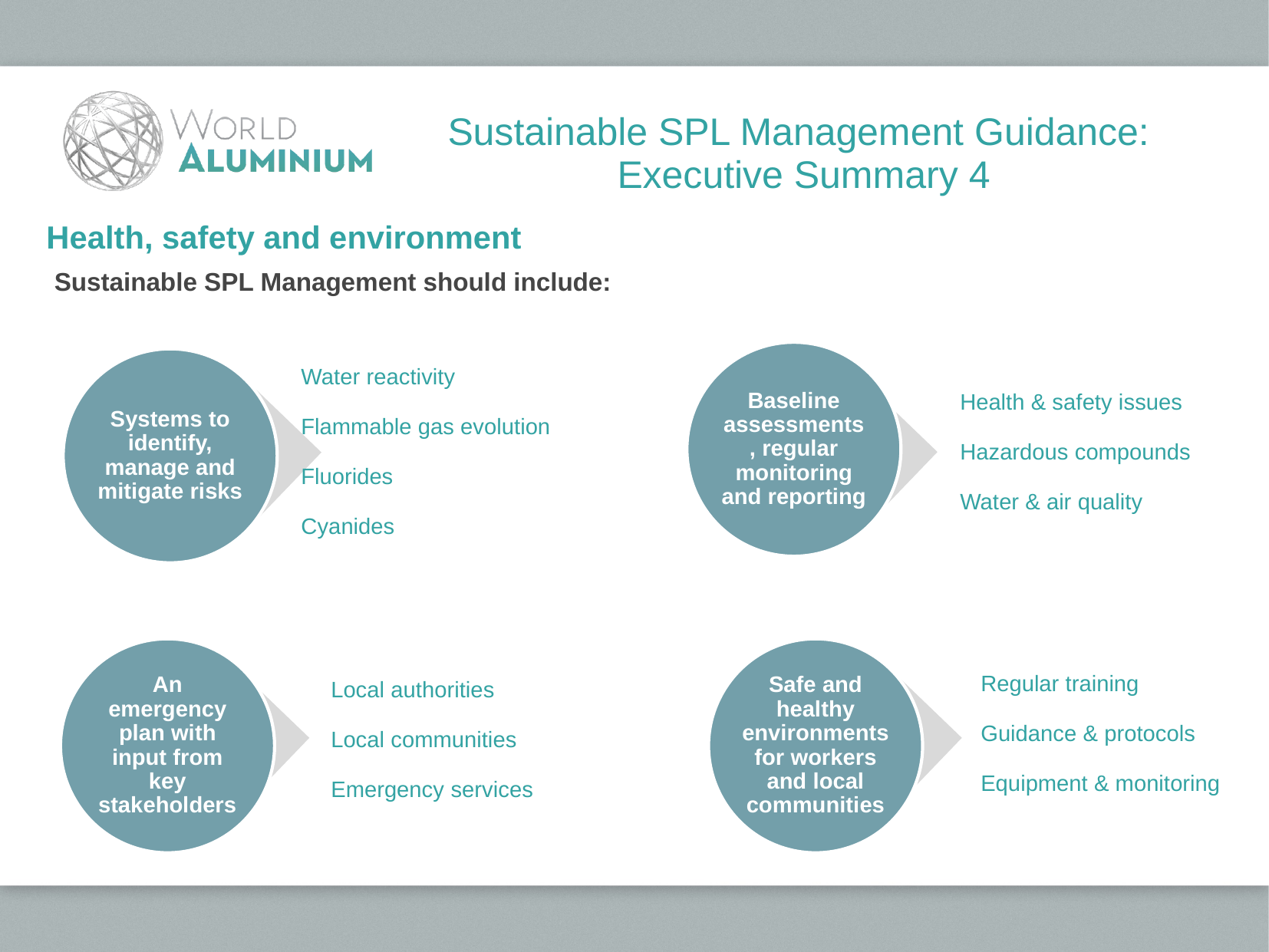

Sustainable SPL Management Guidance:
Executive Summary 4
Health, safety and environment
Sustainable SPL Management should include:

Systems to identify, manage and mitigate risks

Baseline assessments, regular monitoring and reporting

Safe and healthy environments for workers and local communities

An emergency plan with input from key stakeholders

Water reactivity

Flammable gas evolution

Fluorides

Cyanides
Health & safety issues

Hazardous compounds

Water & air quality

Regular training

Guidance & protocols

Equipment & monitoring

Local authorities

Local communities

Emergency services